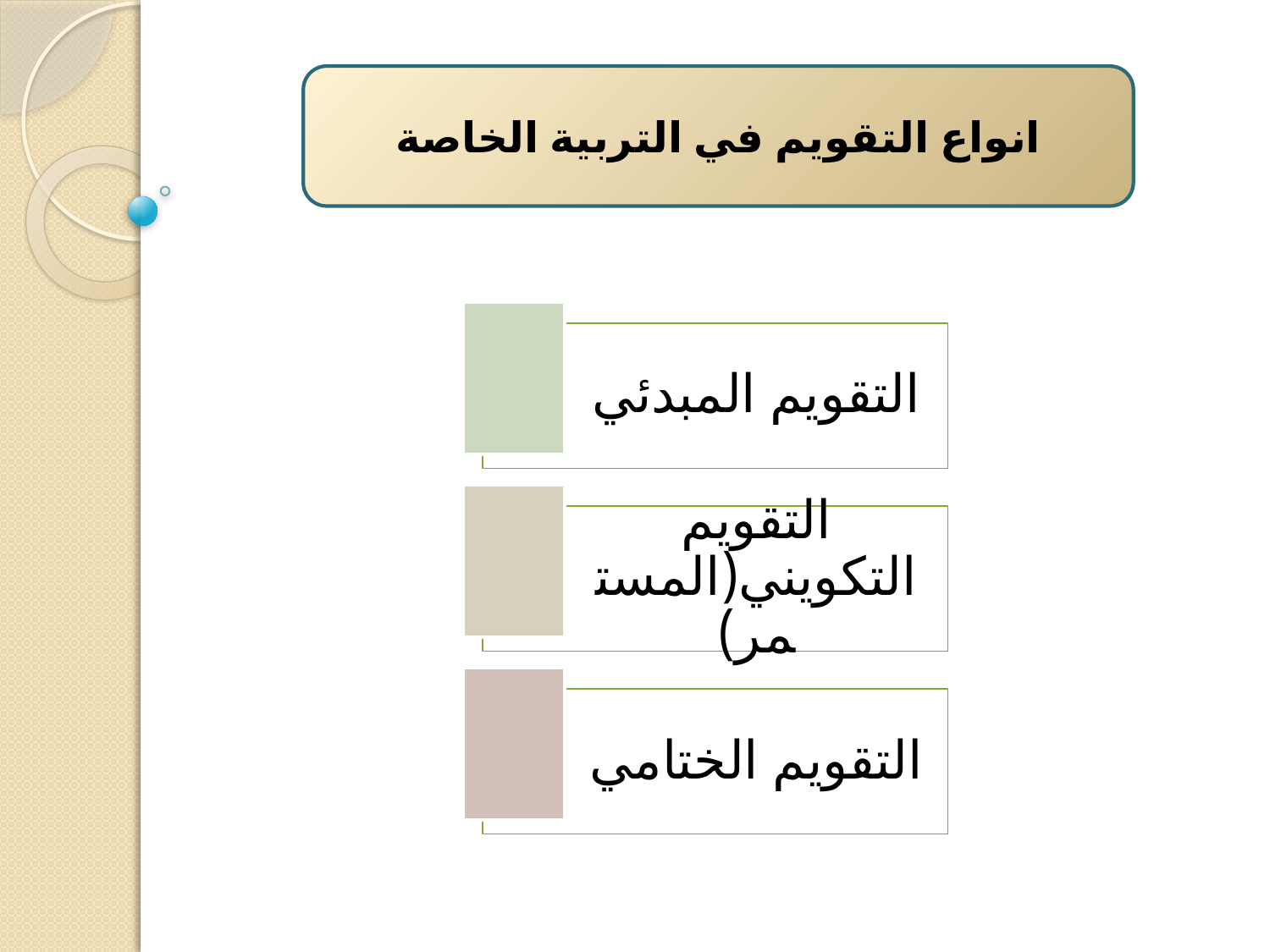

انواع التقويم في التربية الخاصة
التقويم المبدئي
التقويم التكويني(المستمر)
التقويم الختامي